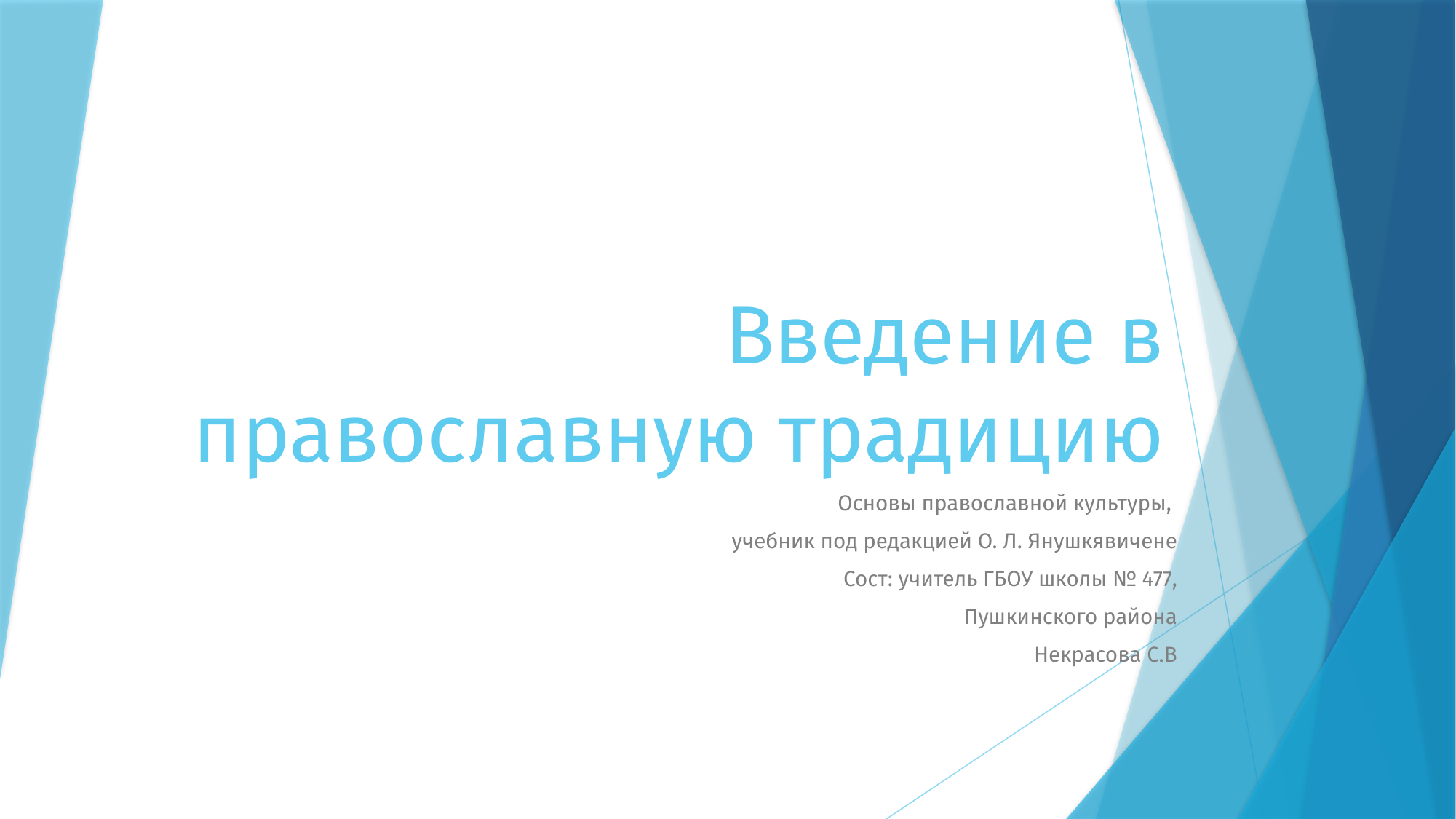

# Введение в православную традицию
Основы православной культуры,
учебник под редакцией О. Л. Янушкявичене
Сост: учитель ГБОУ школы № 477,
Пушкинского района
Некрасова С.В